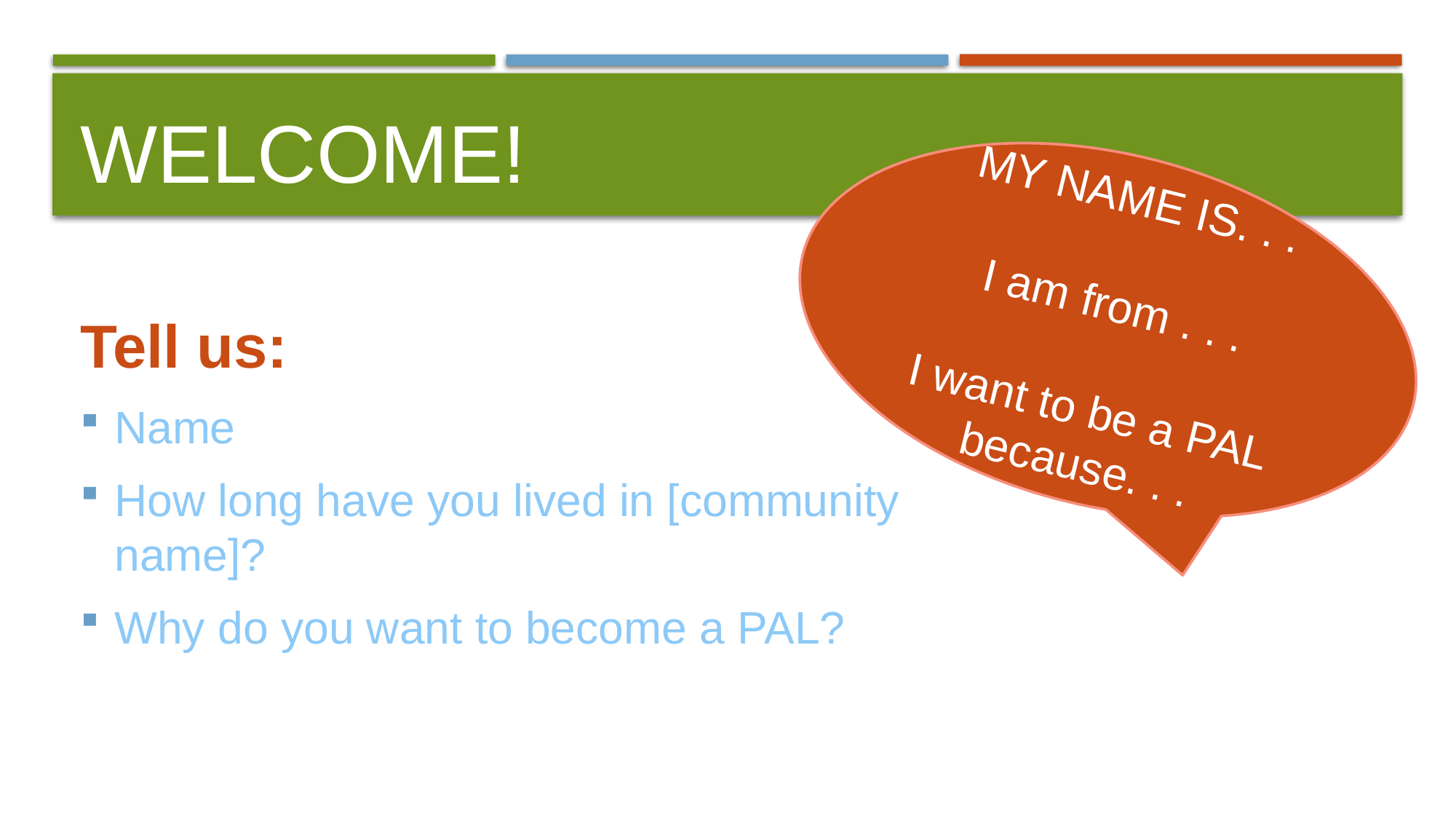

# Welcome!
MY NAME IS. . .

I am from . . .

I want to be a PAL because. . .
Tell us:
Name
How long have you lived in [community name]?
Why do you want to become a PAL?